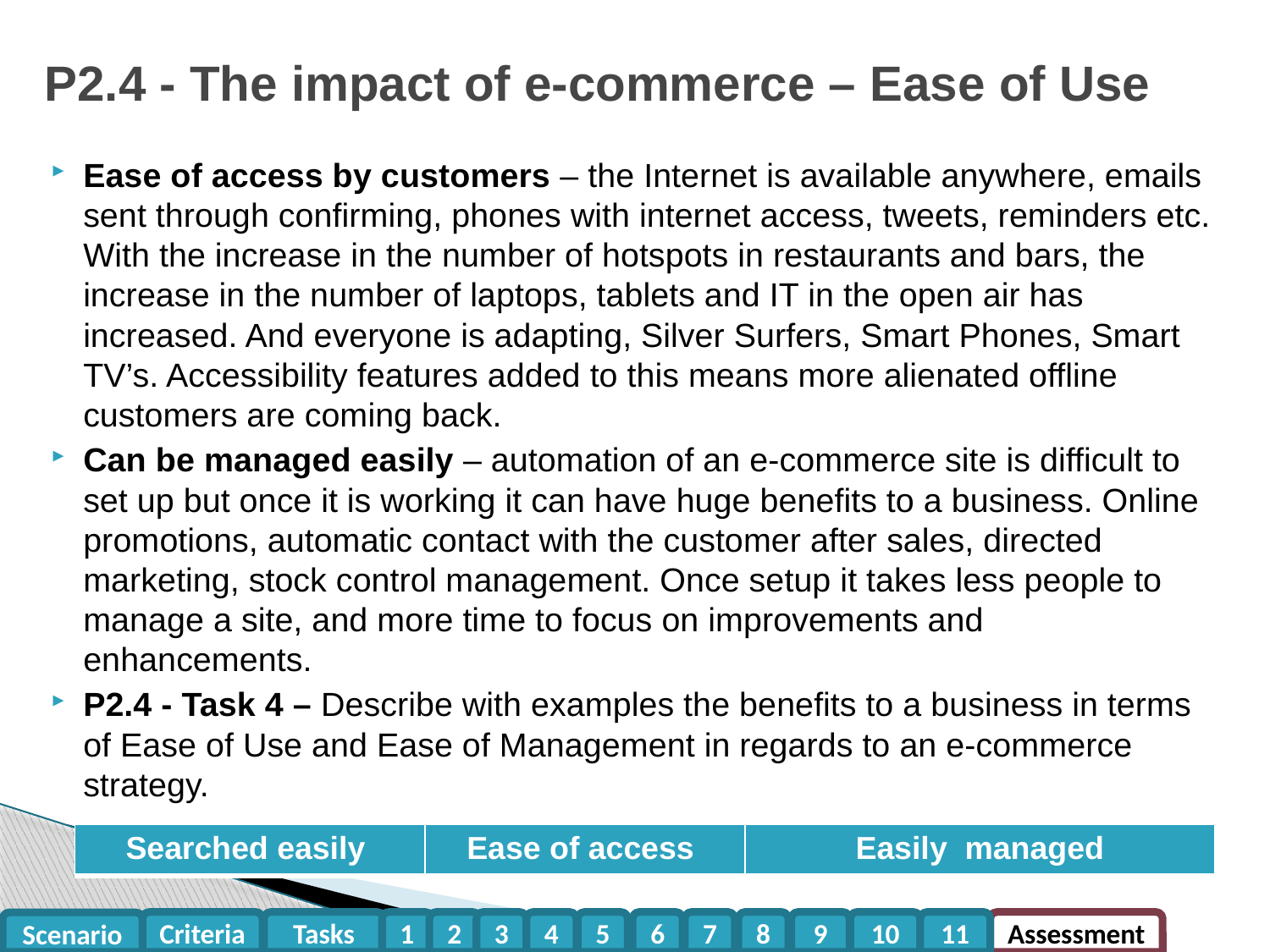

# P2.4 - The impact of e-commerce – Ease of Use
Ease of access by customers – the Internet is available anywhere, emails sent through confirming, phones with internet access, tweets, reminders etc. With the increase in the number of hotspots in restaurants and bars, the increase in the number of laptops, tablets and IT in the open air has increased. And everyone is adapting, Silver Surfers, Smart Phones, Smart TV’s. Accessibility features added to this means more alienated offline customers are coming back.
Can be managed easily – automation of an e-commerce site is difficult to set up but once it is working it can have huge benefits to a business. Online promotions, automatic contact with the customer after sales, directed marketing, stock control management. Once setup it takes less people to manage a site, and more time to focus on improvements and enhancements.
P2.4 - Task 4 – Describe with examples the benefits to a business in terms of Ease of Use and Ease of Management in regards to an e-commerce strategy.

| Searched easily | Ease of access | Easily managed |
| --- | --- | --- |